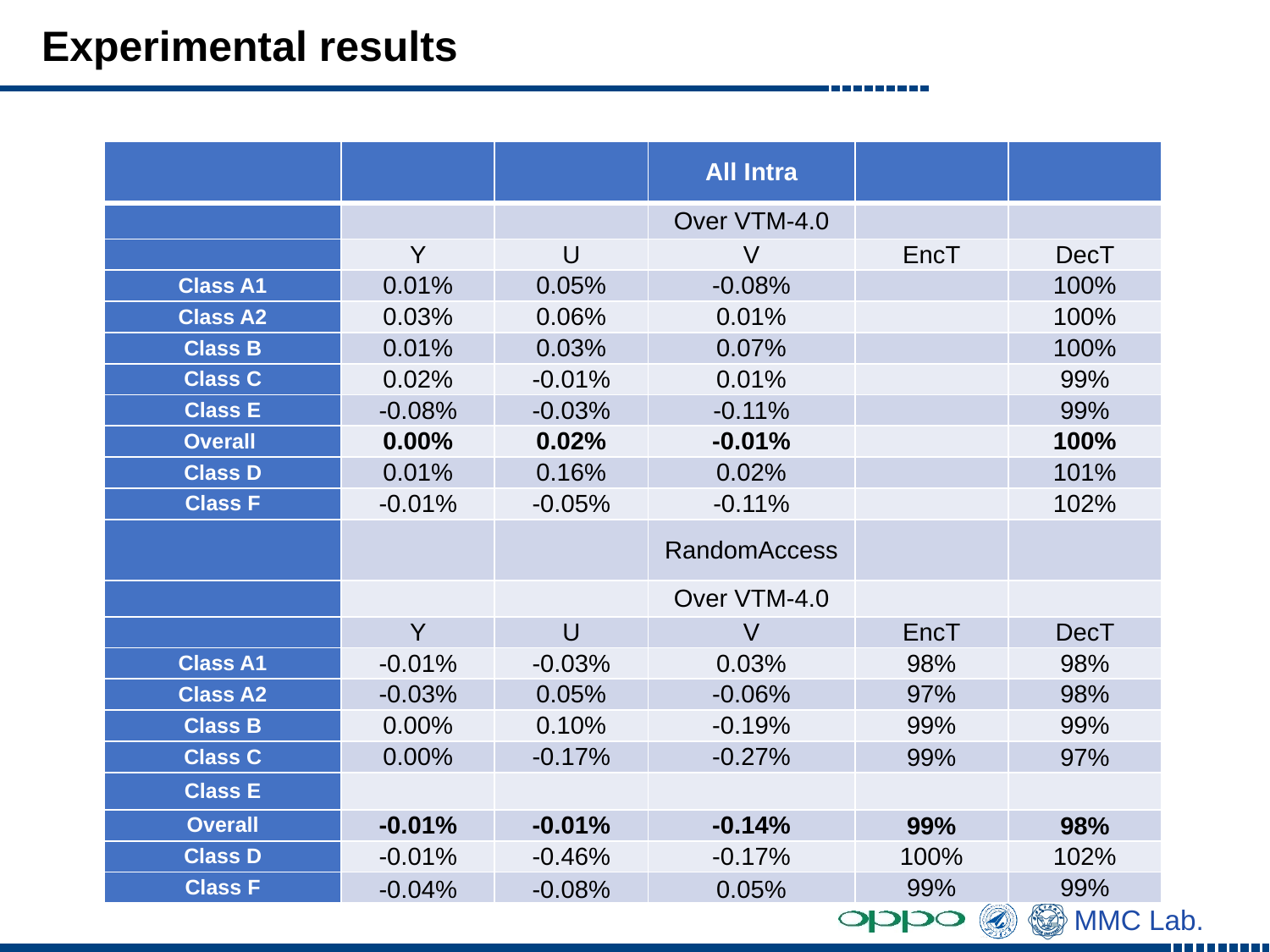

# Experimental results
|  |  |  | All Intra |  |  |
| --- | --- | --- | --- | --- | --- |
|  |  |  | Over VTM-4.0 |  |  |
|  | Y | U | V | EncT | DecT |
| Class A1 | 0.01% | 0.05% | -0.08% |  | 100% |
| Class A2 | 0.03% | 0.06% | 0.01% |  | 100% |
| Class B | 0.01% | 0.03% | 0.07% |  | 100% |
| Class C | 0.02% | -0.01% | 0.01% |  | 99% |
| Class E | -0.08% | -0.03% | -0.11% |  | 99% |
| Overall | 0.00% | 0.02% | -0.01% |  | 100% |
| Class D | 0.01% | 0.16% | 0.02% |  | 101% |
| Class F | -0.01% | -0.05% | -0.11% |  | 102% |
|  |  |  | RandomAccess |  |  |
|  |  |  | Over VTM-4.0 |  |  |
|  | Y | U | V | EncT | DecT |
| Class A1 | -0.01% | -0.03% | 0.03% | 98% | 98% |
| Class A2 | -0.03% | 0.05% | -0.06% | 97% | 98% |
| Class B | 0.00% | 0.10% | -0.19% | 99% | 99% |
| Class C | 0.00% | -0.17% | -0.27% | 99% | 97% |
| Class E |  |  |  |  |  |
| Overall | -0.01% | -0.01% | -0.14% | 99% | 98% |
| Class D | -0.01% | -0.46% | -0.17% | 100% | 102% |
| Class F | -0.04% | -0.08% | 0.05% | 99% | 99% |